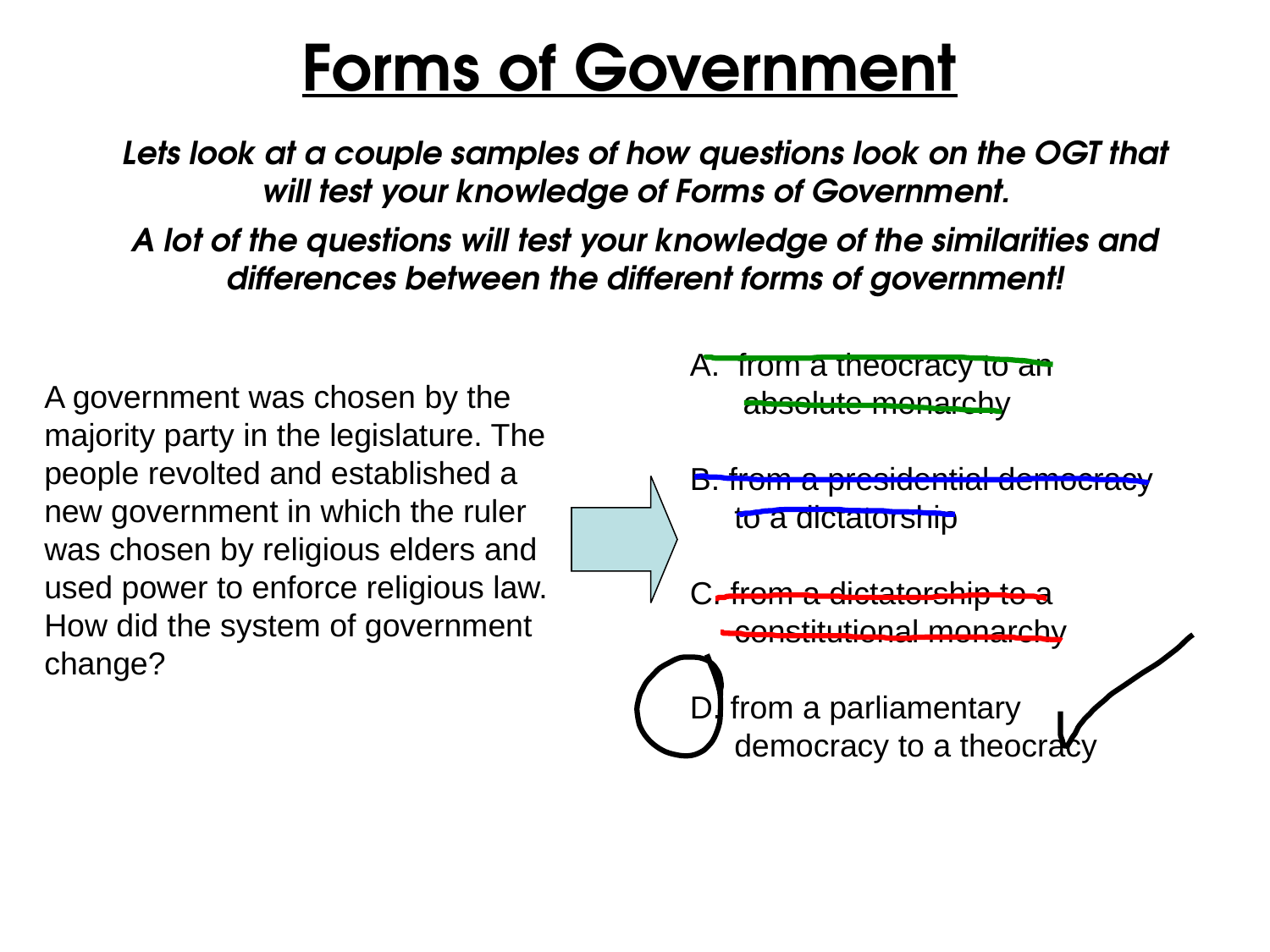

Forms of Government
Lets look at a couple samples of how questions look on the OGT that will test your knowledge of Forms of Government.
A lot of the questions will test your knowledge of the similarities and differences between the different forms of government!

from a theocracy to an
      absolute monarchy

B. from a presidential democracy
     to a dictatorship

C. from a dictatorship to a
     constitutional monarchy

D. from a parliamentary
     democracy to a theocracy

A government was chosen by the
majority party in the legislature. The
people revolted and established a
new government in which the ruler
was chosen by religious elders and
used power to enforce religious law.
How did the system of government
change?